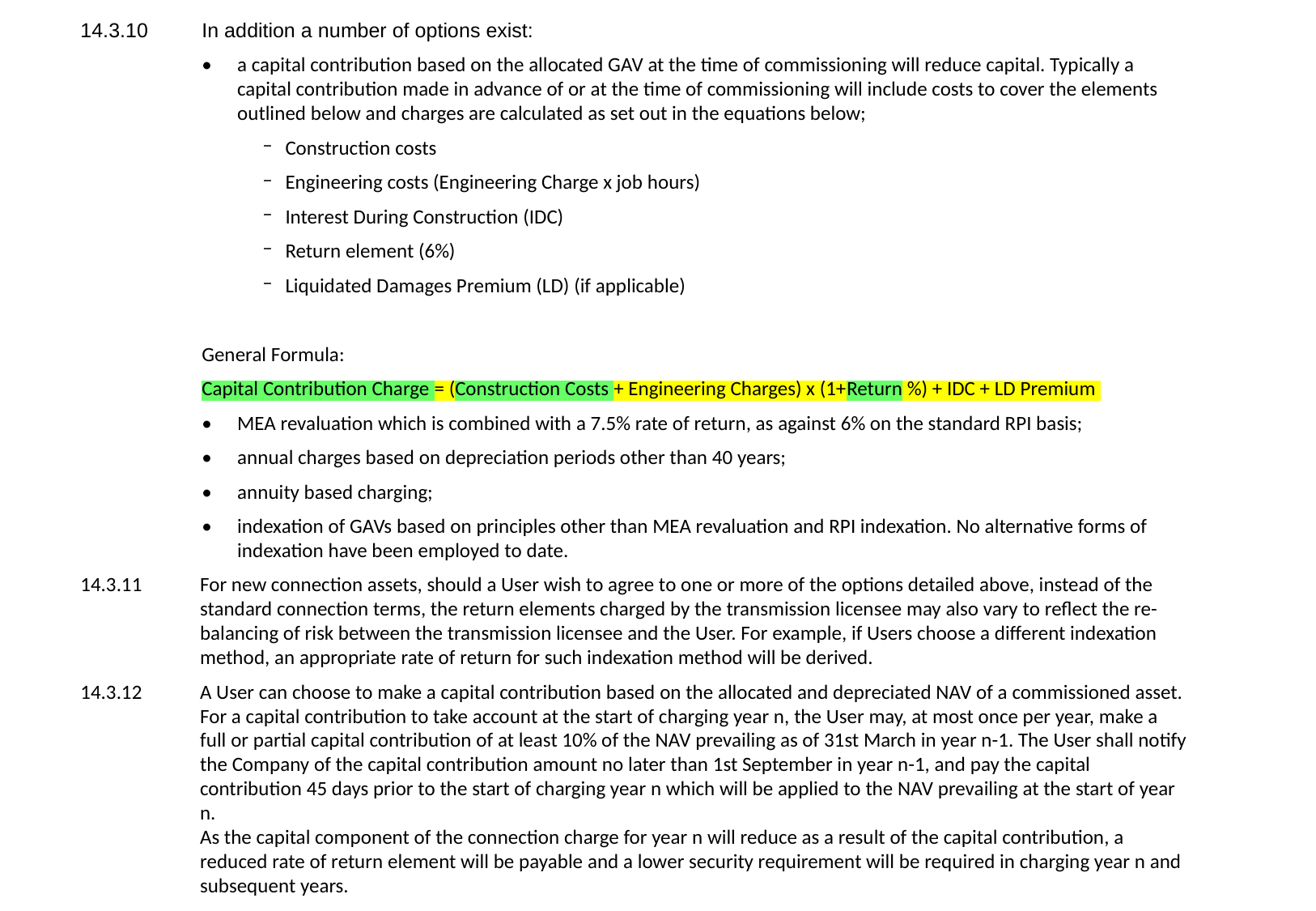

14.3.10	In addition a number of options exist:
• 	a capital contribution based on the allocated GAV at the time of commissioning will reduce capital. Typically a capital contribution made in advance of or at the time of commissioning will include costs to cover the elements outlined below and charges are calculated as set out in the equations below;
Construction costs
Engineering costs (Engineering Charge x job hours)
Interest During Construction (IDC)
Return element (6%)
Liquidated Damages Premium (LD) (if applicable)

General Formula:
Capital Contribution Charge = (Construction Costs + Engineering Charges) x (1+Return %) + IDC + LD Premium
• 	MEA revaluation which is combined with a 7.5% rate of return, as against 6% on the standard RPI basis;
• 	annual charges based on depreciation periods other than 40 years;
•	annuity based charging;
• 	indexation of GAVs based on principles other than MEA revaluation and RPI indexation. No alternative forms of indexation have been employed to date.
14.3.11 	For new connection assets, should a User wish to agree to one or more of the options detailed above, instead of the standard connection terms, the return elements charged by the transmission licensee may also vary to reflect the re-balancing of risk between the transmission licensee and the User. For example, if Users choose a different indexation method, an appropriate rate of return for such indexation method will be derived.
14.3.12 	A User can choose to make a capital contribution based on the allocated and depreciated NAV of a commissioned asset. For a capital contribution to take account at the start of charging year n, the User may, at most once per year, make a full or partial capital contribution of at least 10% of the NAV prevailing as of 31st March in year n-1. The User shall notify the Company of the capital contribution amount no later than 1st September in year n-1, and pay the capital contribution 45 days prior to the start of charging year n which will be applied to the NAV prevailing at the start of year n.
As the capital component of the connection charge for year n will reduce as a result of the capital contribution, a reduced rate of return element will be payable and a lower security requirement will be required in charging year n and subsequent years.